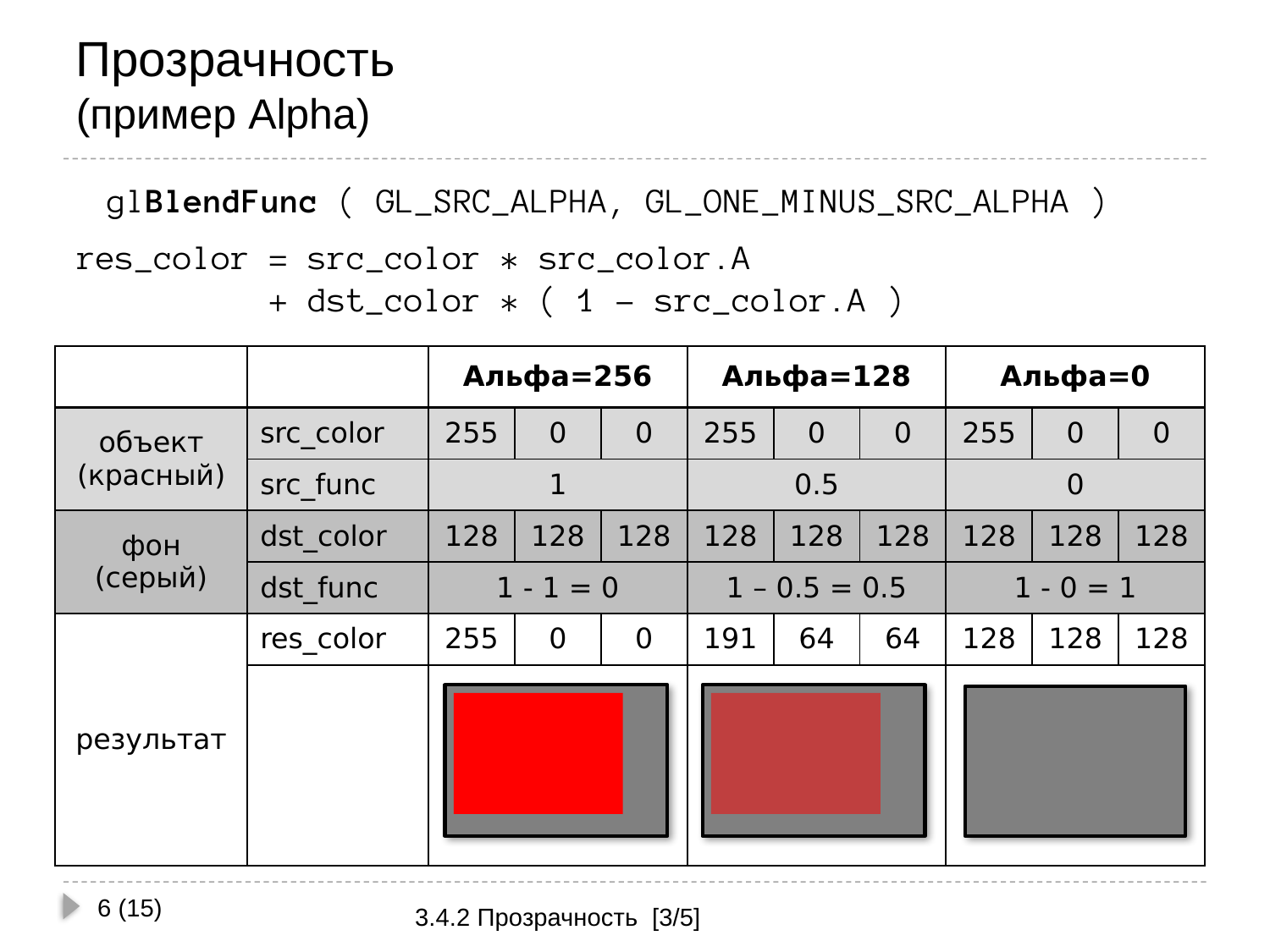

# Прозрачность (пример Alpha)
glBlendFunc ( GL_SRC_ALPHA, GL_ONE_MINUS_SRC_ALPHA )
res_color = src_color * src_color.A
          + dst_color * ( 1 - src_color.A )
|  |  | Альфа=256 |  |  | Альфа=128 |  |  | Альфа=0 |  |  |
| --- | --- | --- | --- | --- | --- | --- | --- | --- | --- | --- |
| объект (красный) | src\_color | 255 | 0 | 0 | 255 | 0 | 0 | 255 | 0 | 0 |
|  | src\_func | 1 |  |  | 0.5 |  |  | 0 |  |  |
| фон (серый) | dst\_color | 128 | 128 | 128 | 128 | 128 | 128 | 128 | 128 | 128 |
|  | dst\_func | 1 - 1 = 0 |  |  | 1 – 0.5 = 0.5 |  |  | 1 - 0 = 1 |  |  |
| результат | res\_color | 255 | 0 | 0 | 191 | 64 | 64 | 128 | 128 | 128 |
|  |  |  |  |  |  |  |  |  |  |  |

6 (15)
3.4.2 Прозрачность  [3/5]